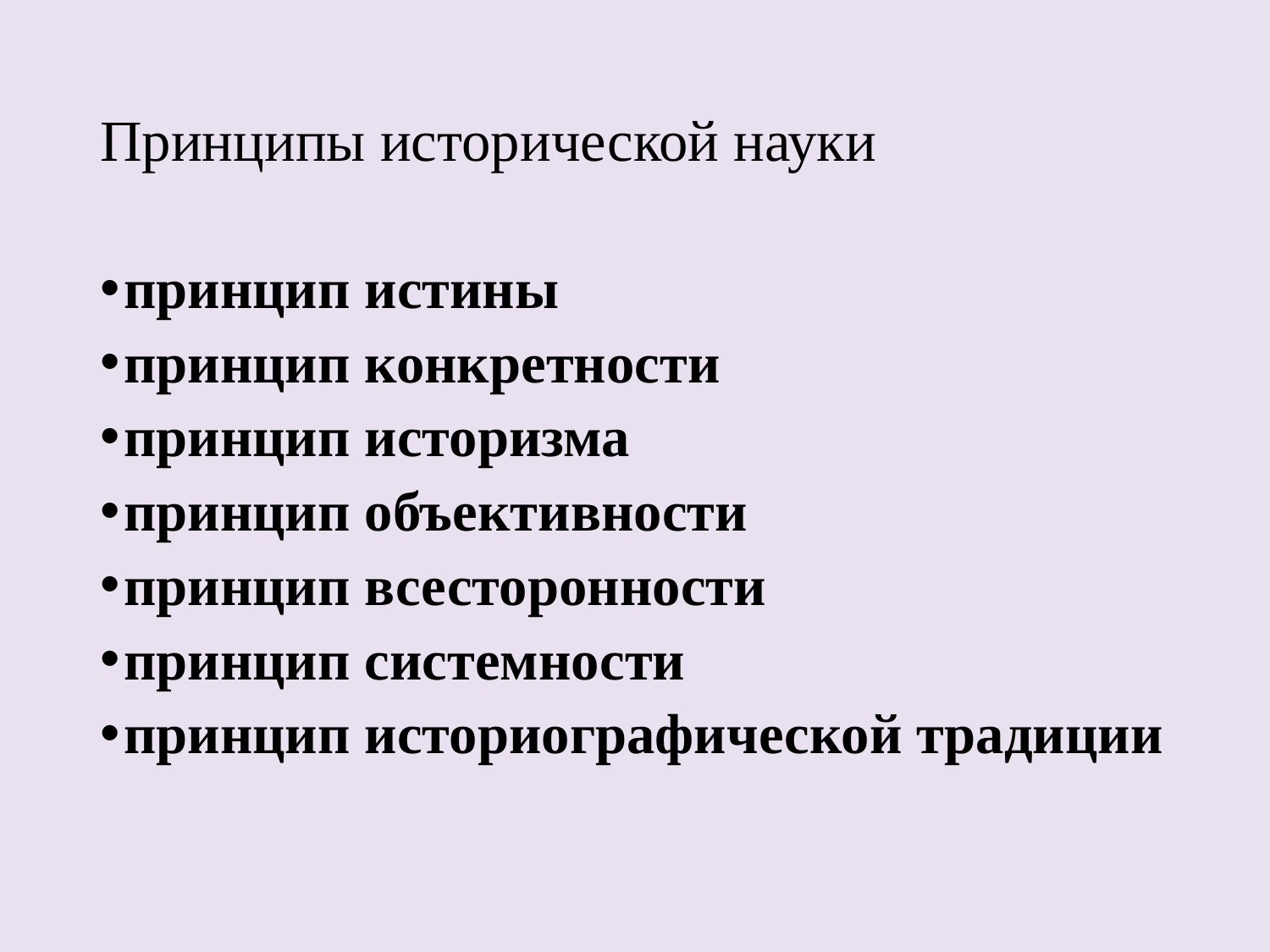

# Принципы исторической науки
принцип истины
принцип конкретности
принцип историзма
принцип объективности
принцип всесторонности
принцип системности
принцип историографической традиции